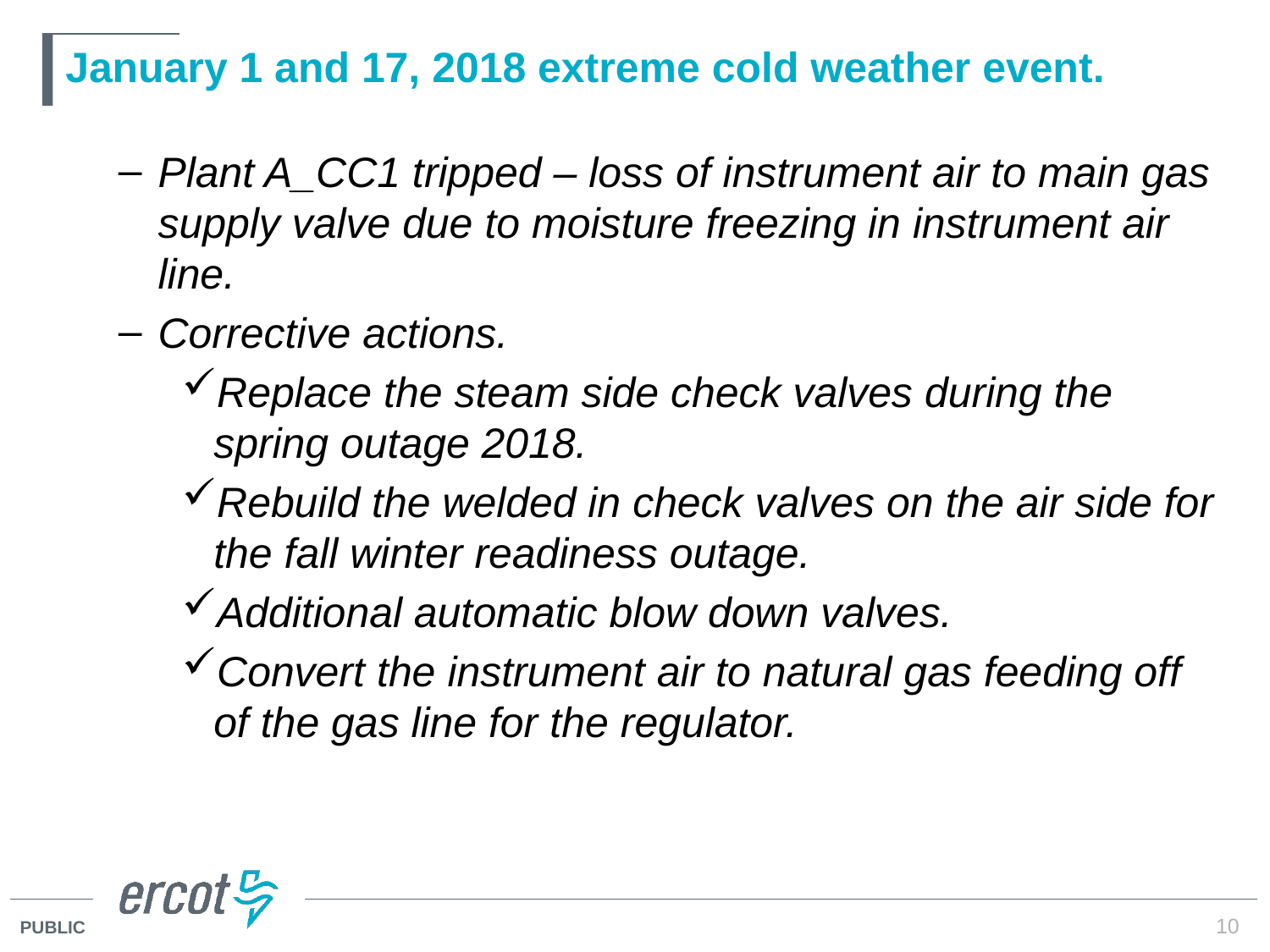

# January 1 and 17, 2018 extreme cold weather event.
Plant A_CC1 tripped – loss of instrument air to main gas supply valve due to moisture freezing in instrument air line.
Corrective actions.
Replace the steam side check valves during the spring outage 2018.
Rebuild the welded in check valves on the air side for the fall winter readiness outage.
Additional automatic blow down valves.
Convert the instrument air to natural gas feeding off of the gas line for the regulator.

10